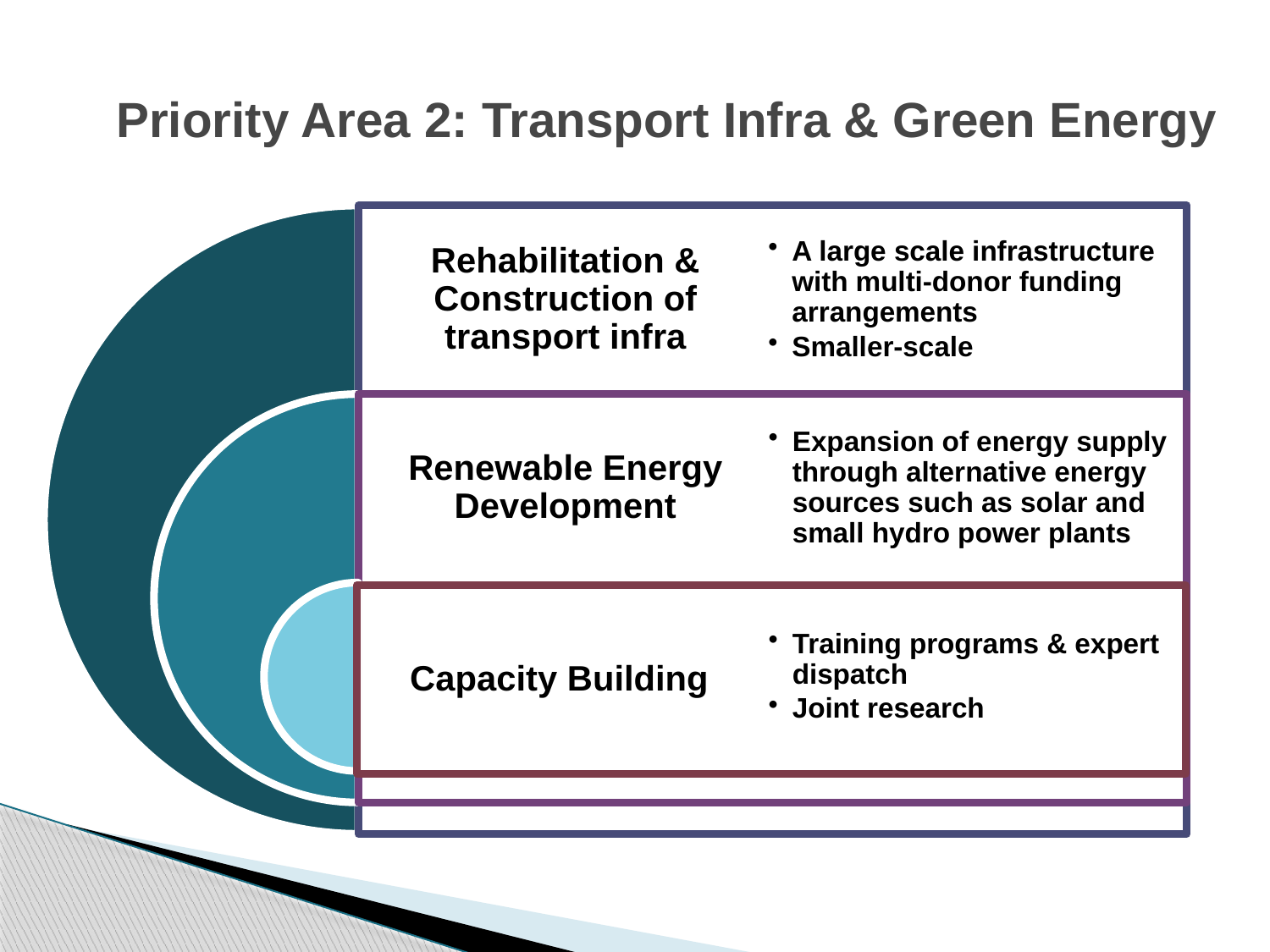

# Priority Area 2: Transport Infra & Green Energy
Rehabilitation & Construction of transport infra
Renewable Energy Development
Capacity Building
A large scale infrastructure with multi-donor funding arrangements
Smaller-scale
Expansion of energy supply through alternative energy sources such as solar and small hydro power plants
Training programs & expert dispatch
Joint research